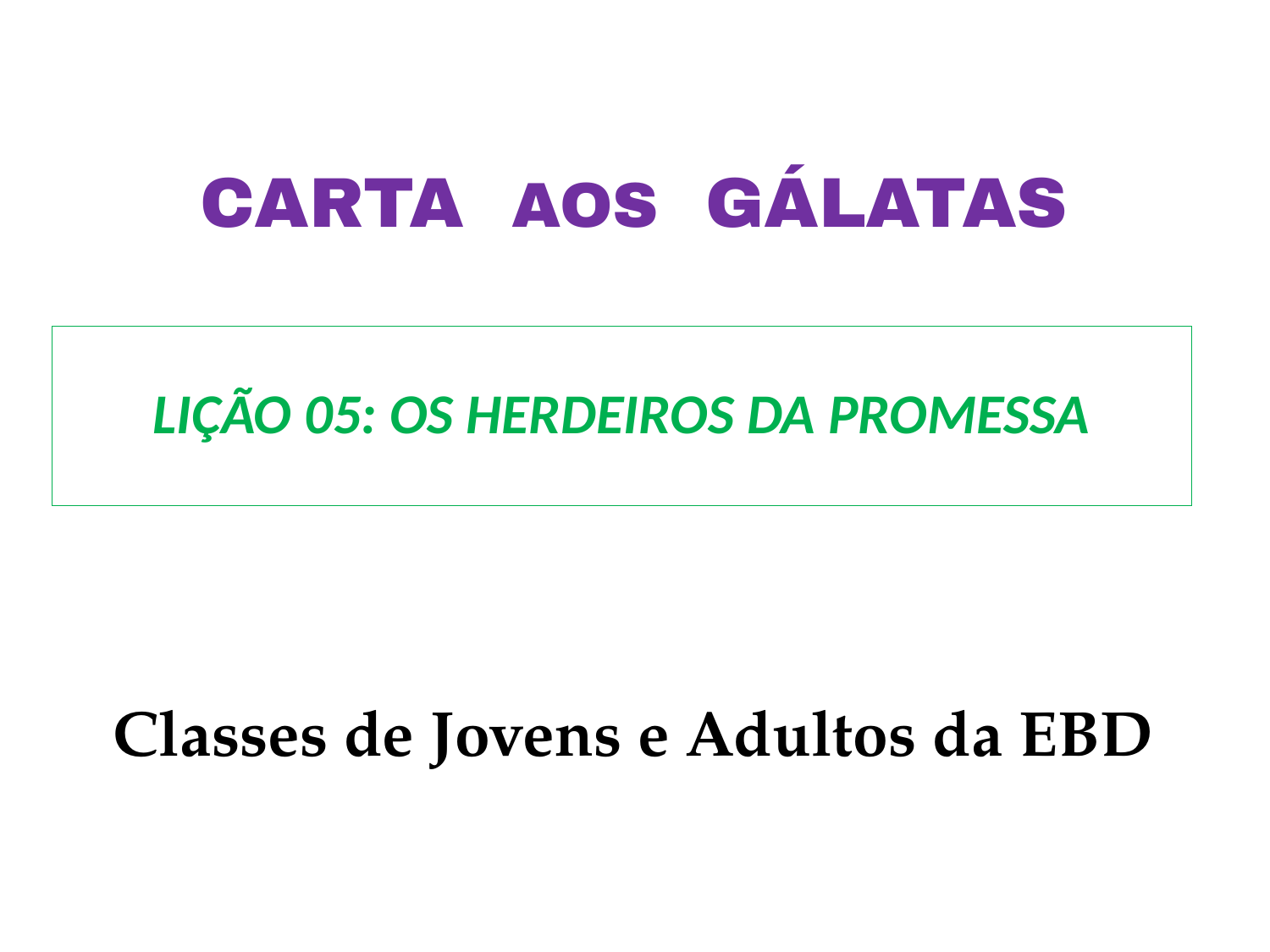

CARTA  AOS  GÁLATAS

LIÇÃO 05: OS HERDEIROS DA PROMESSA
Classes de Jovens e Adultos da EBD